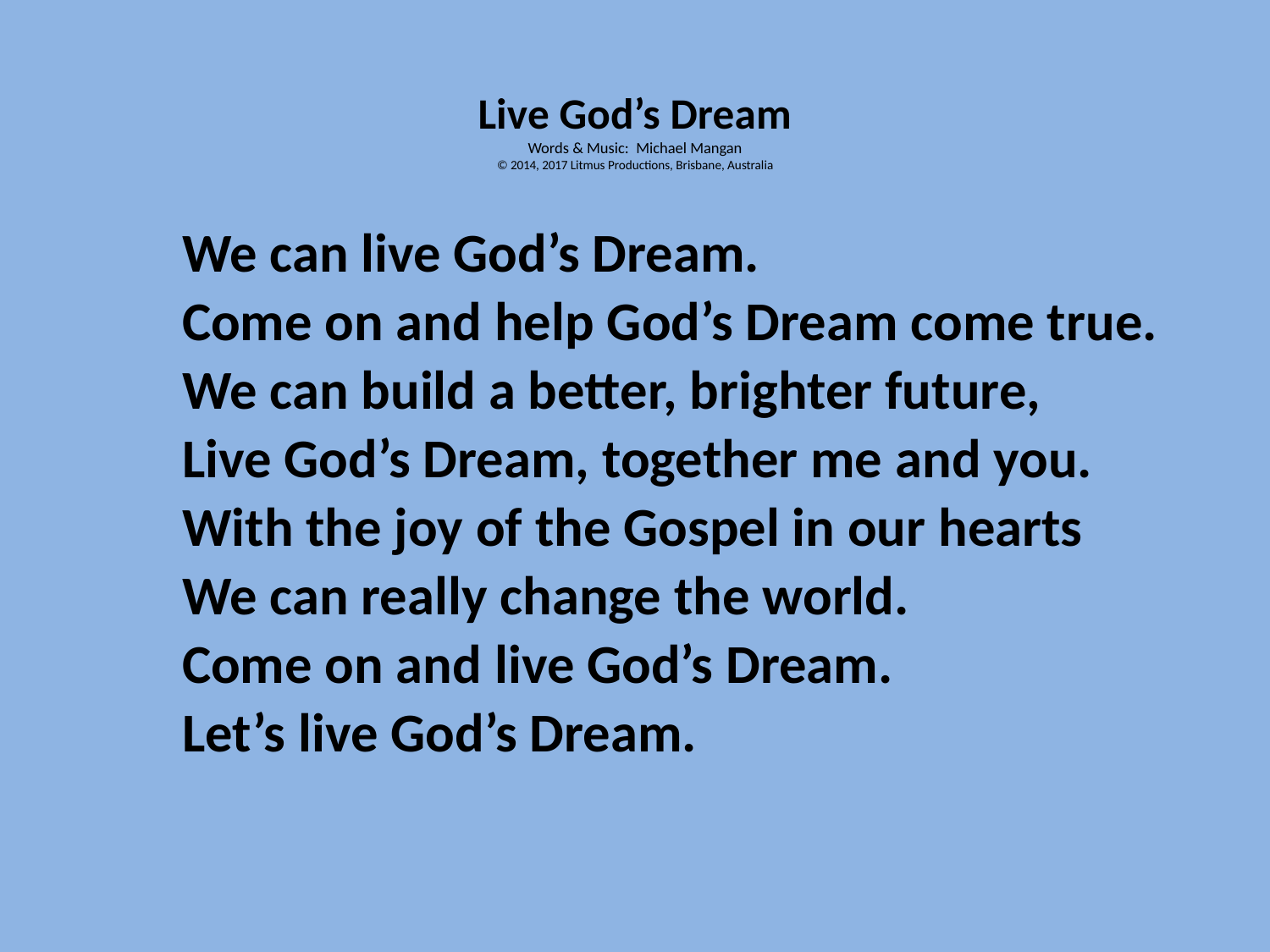

# Live God’s Dream Words & Music:  Michael Mangan © 2014, 2017 Litmus Productions, Brisbane, Australia
We can live God’s Dream.
Come on and help God’s Dream come true.
We can build a better, brighter future,
Live God’s Dream, together me and you.
With the joy of the Gospel in our hearts
We can really change the world.
Come on and live God’s Dream.
Let’s live God’s Dream.